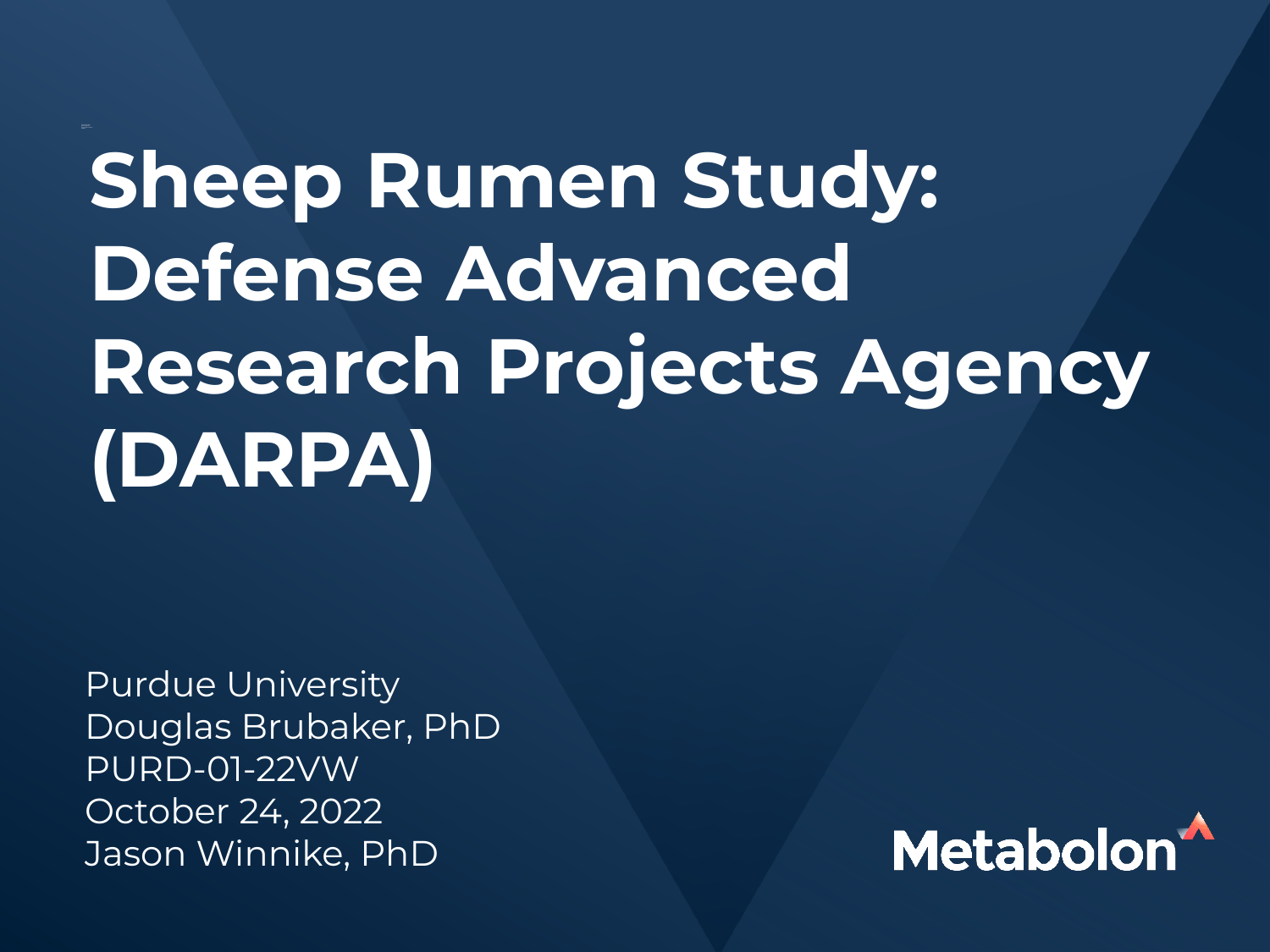

Sheep Rumen Study:  Defense Advanced Research Projects Agency (DARPA)
Purdue University
Douglas Brubaker, PhD
PURD-01-22VW
October 24, 2022
Jason Winnike, PhD